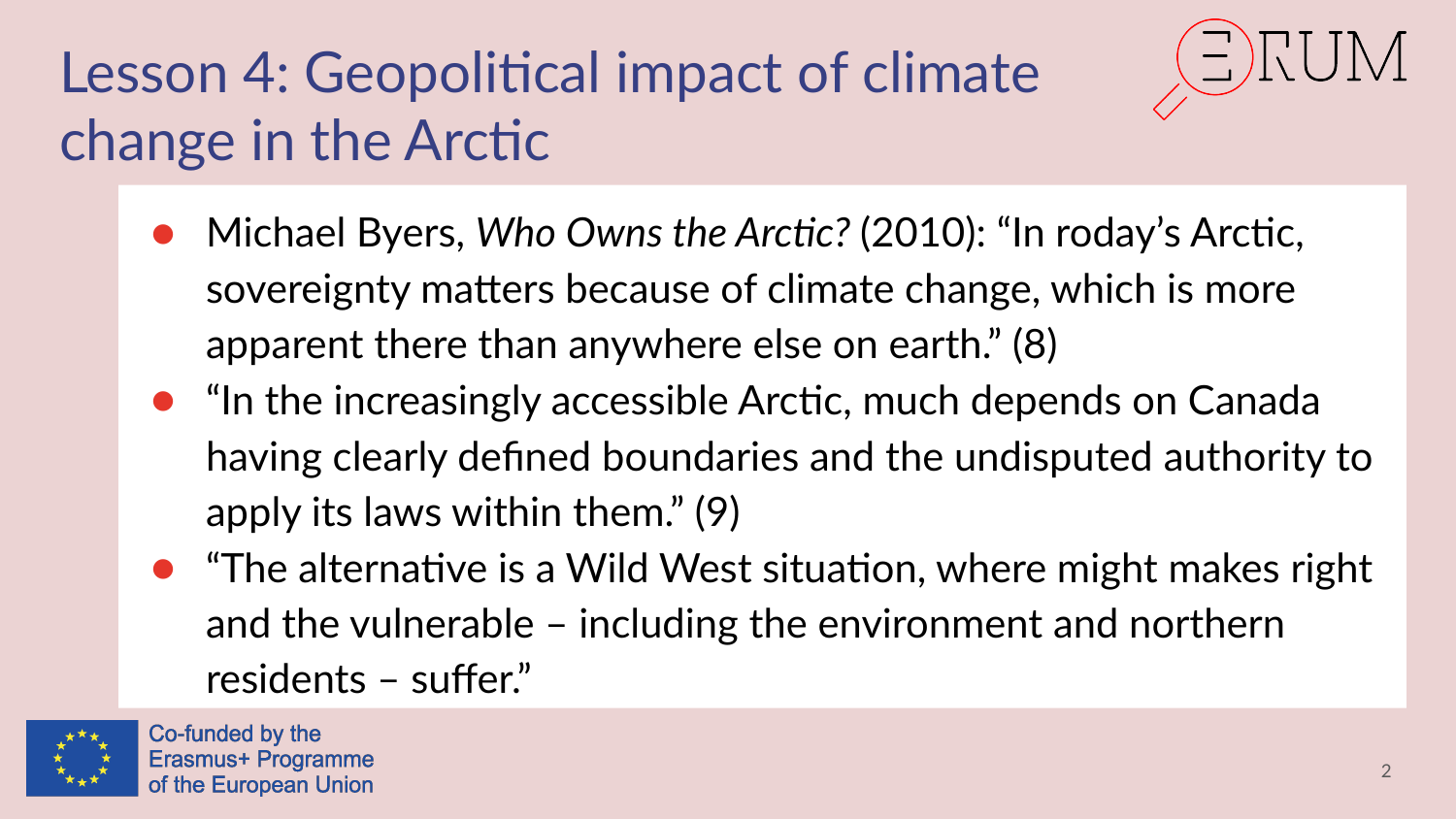

# Lesson 4: Geopolitical impact of climate change in the Arctic
Michael Byers, Who Owns the Arctic? (2010): “In roday’s Arctic, sovereignty matters because of climate change, which is more apparent there than anywhere else on earth.” (8)
“In the increasingly accessible Arctic, much depends on Canada having clearly defined boundaries and the undisputed authority to apply its laws within them.” (9)
“The alternative is a Wild West situation, where might makes right and the vulnerable – including the environment and northern residents – suffer.”
2